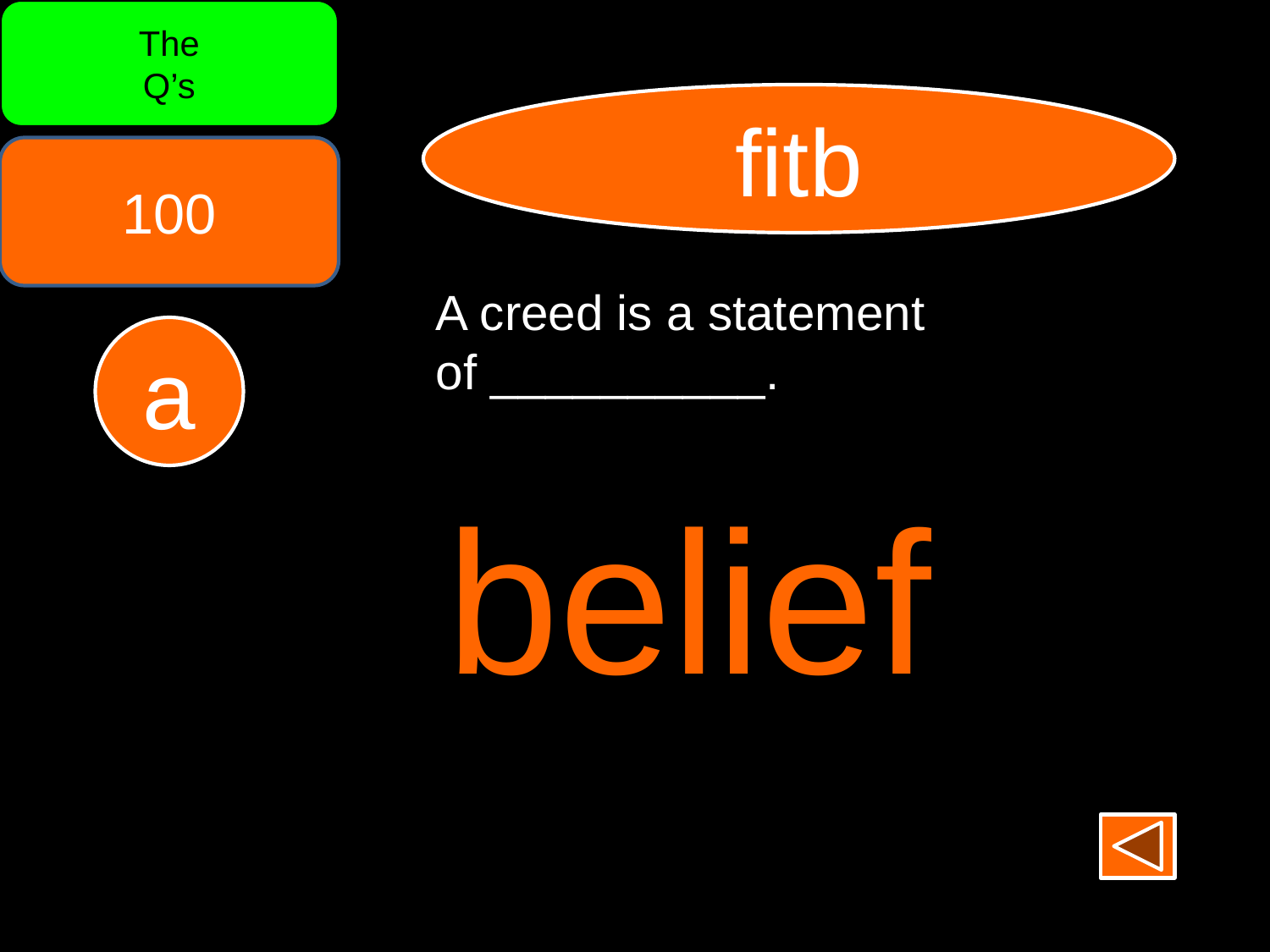

The
Q’s
fitb
100
A creed is a statement
of __________.
a
belief